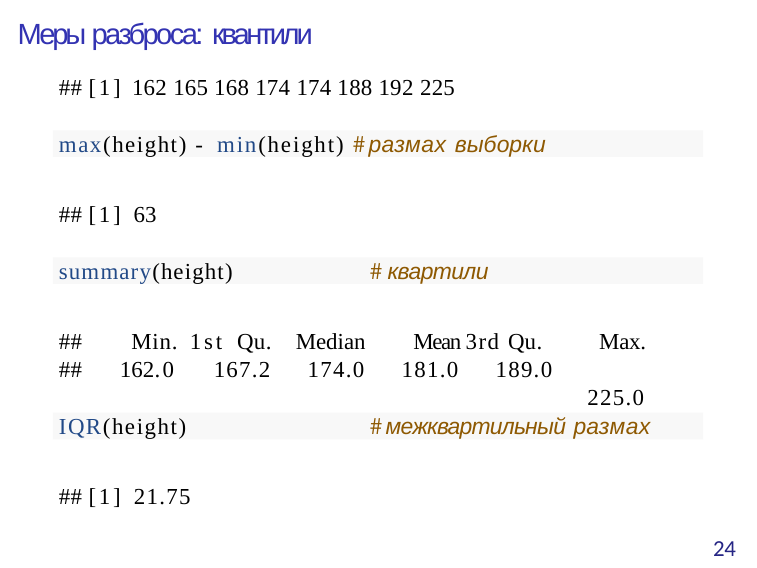

# Меры разброса: квантили
## [1] 162 165 168 174 174 188 192 225
max(height) - min(height) # размах выборки
## [1] 63
summary(height)	# квартили
##		Min. 1st Qu.	Median		Mean 3rd Qu.  ##	162.0	167.2		174.0	181.0	189.0
Max.  225.0
IQR(height)	# межквартильный размах
## [1] 21.75
24